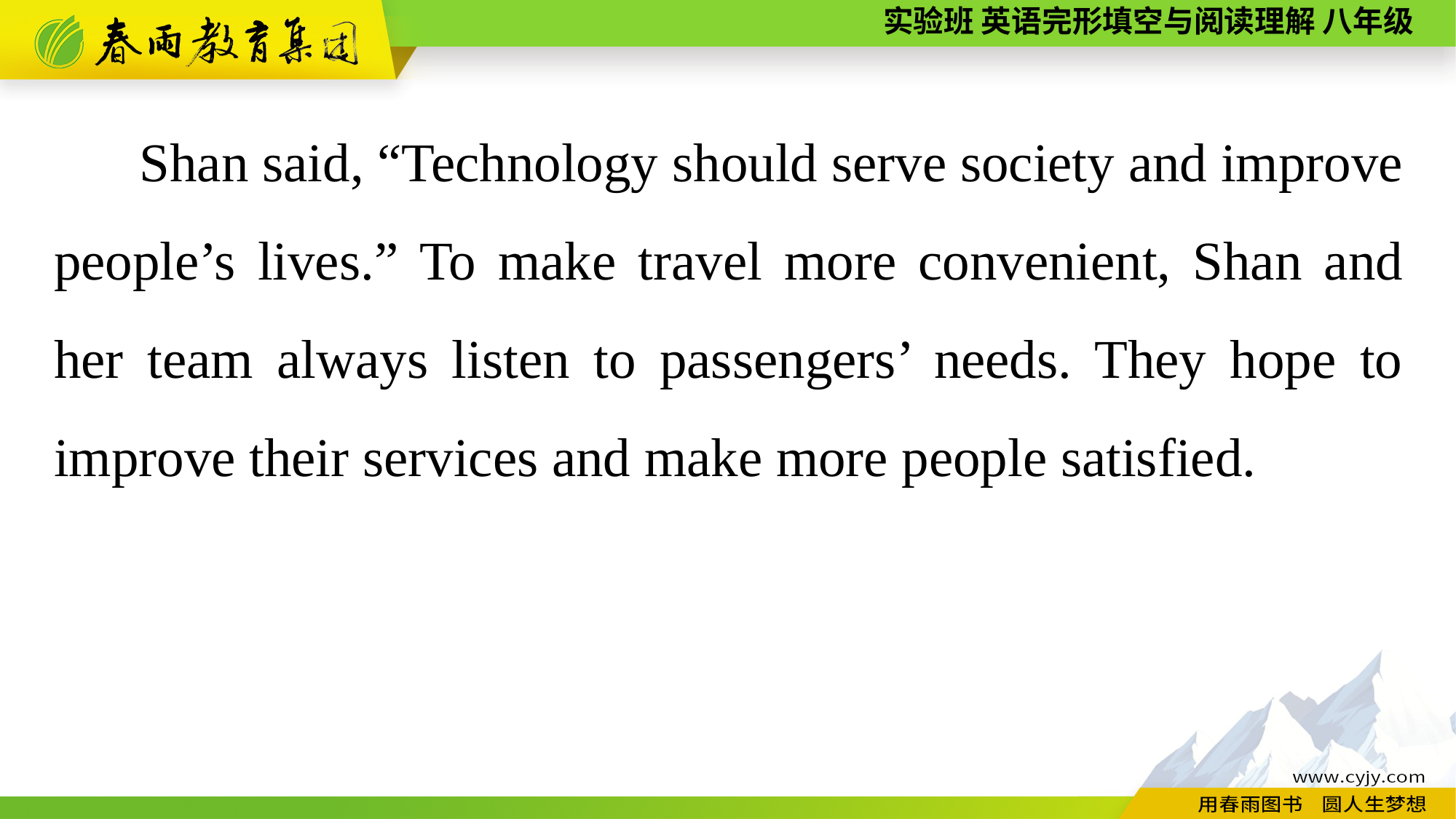

Shan said, “Technology should serve society and improve people’s lives.” To make travel more convenient, Shan and her team always listen to passengers’ needs. They hope to improve their services and make more people satisfied.